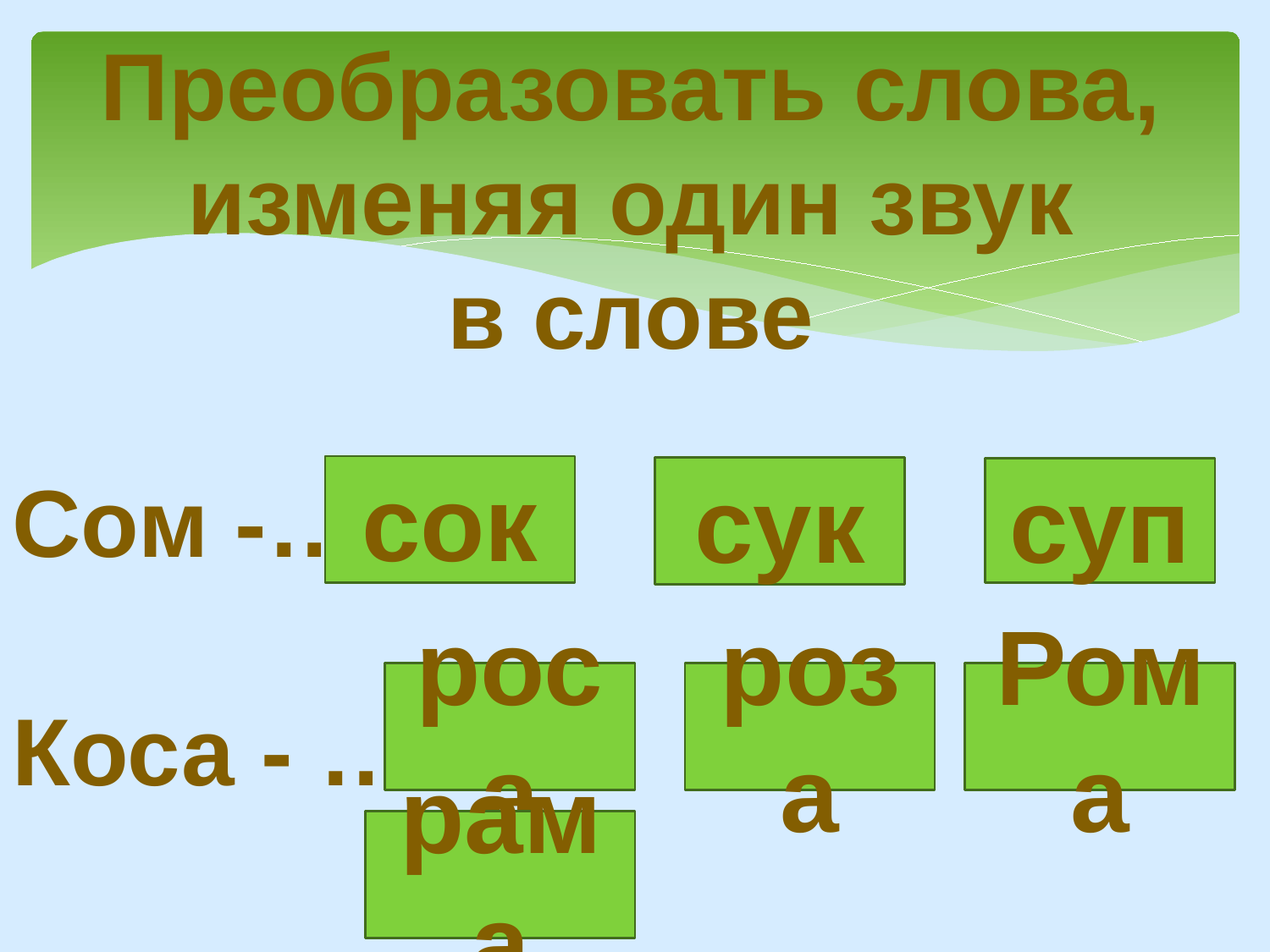

# Преобразовать слова, изменяя один звук в слове
Сом -…              -               -

Коса - …

сок
сук
суп
роса
роза
Рома
рама